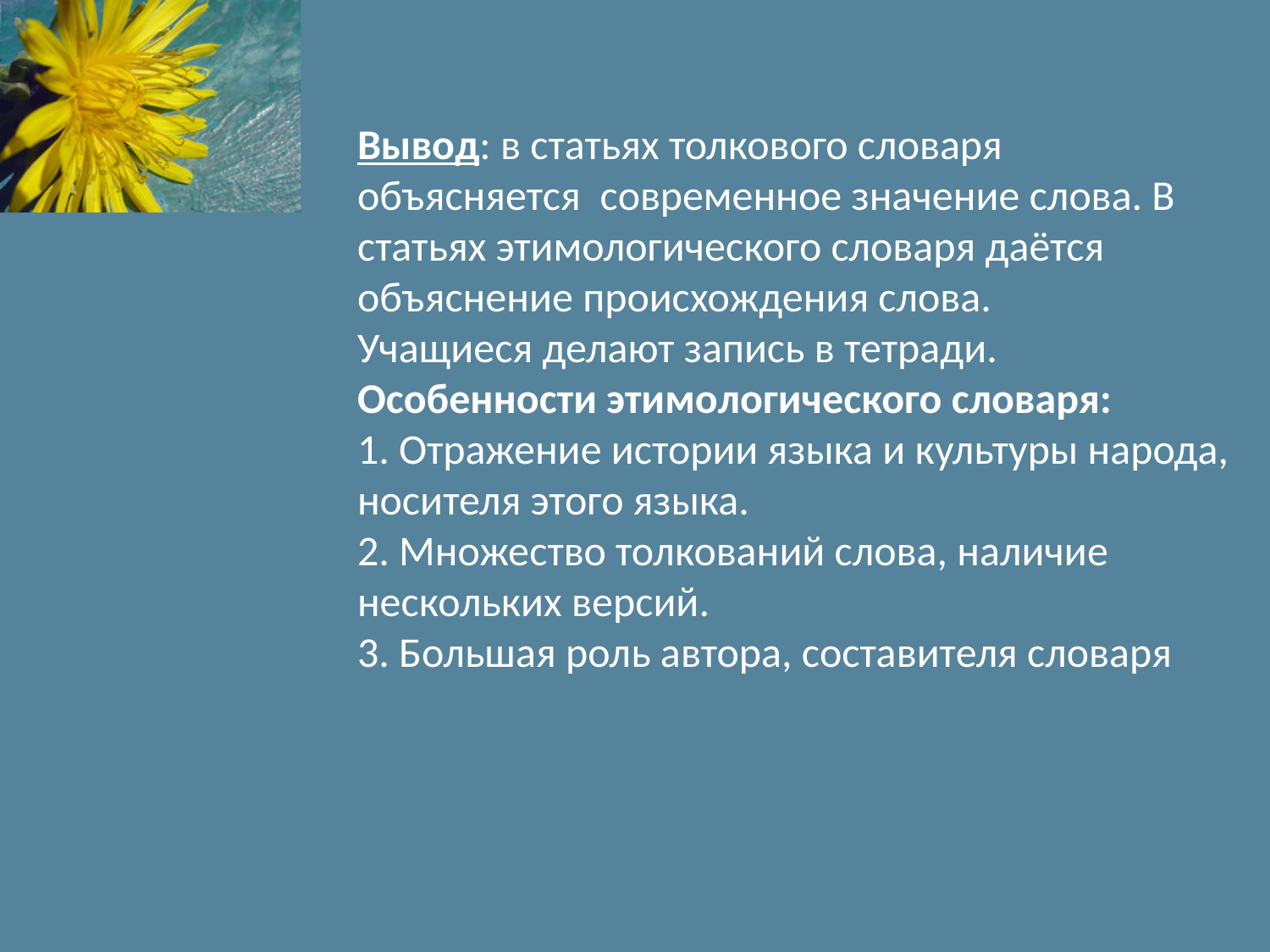

Вывод: в статьях толкового словаря объясняется  современное значение слова. В статьях этимологического словаря даётся объяснение происхождения слова.
Учащиеся делают запись в тетради.
Особенности этимологического словаря:
1. Отражение истории языка и культуры народа, носителя этого языка.
2. Множество толкований слова, наличие нескольких версий.
3. Большая роль автора, составителя словаря